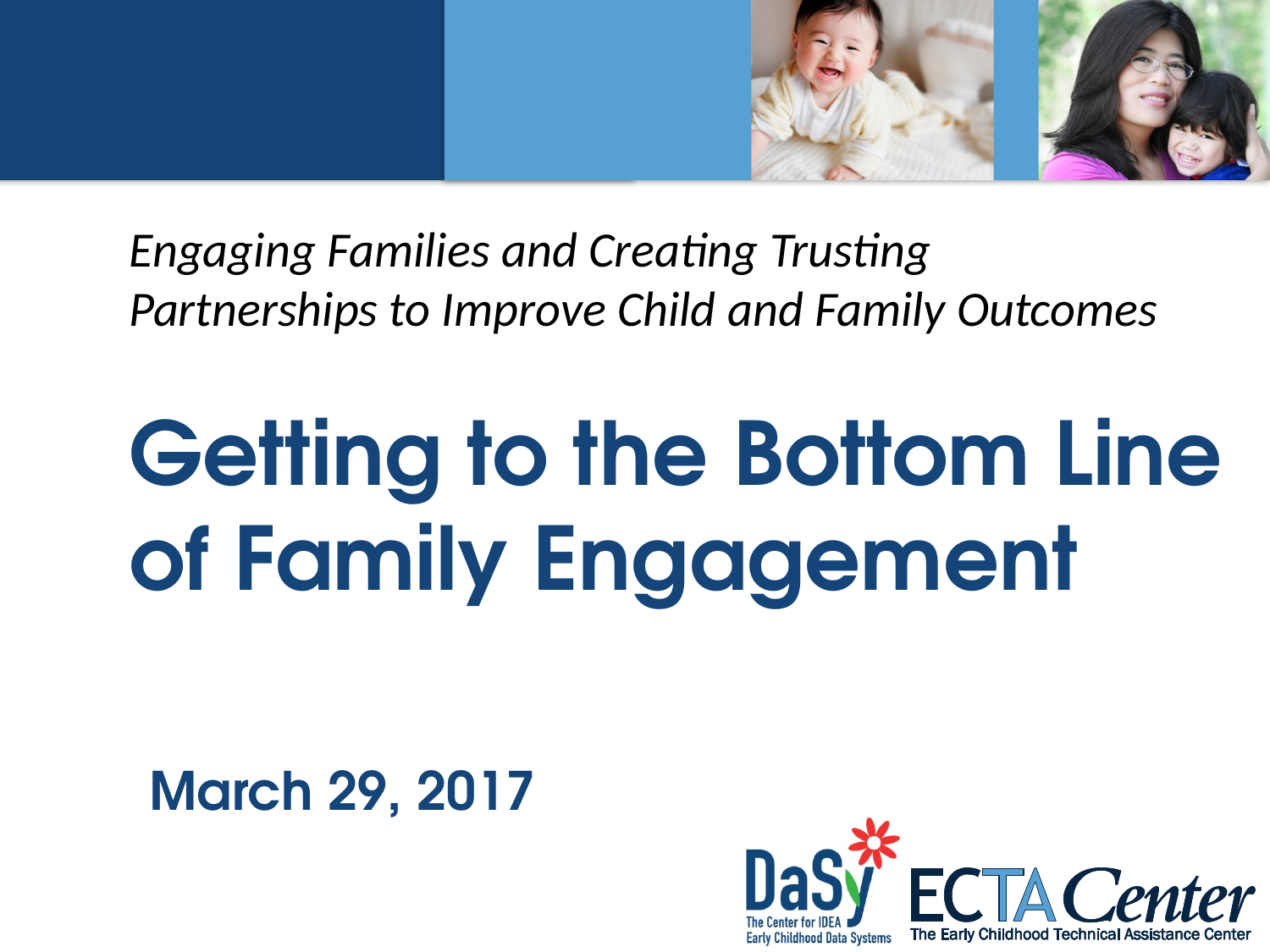

Engaging Families and Creating Trusting Partnerships to Improve Child and Family Outcomes
# Getting to the Bottom Line of Family Engagement
March 29, 2017